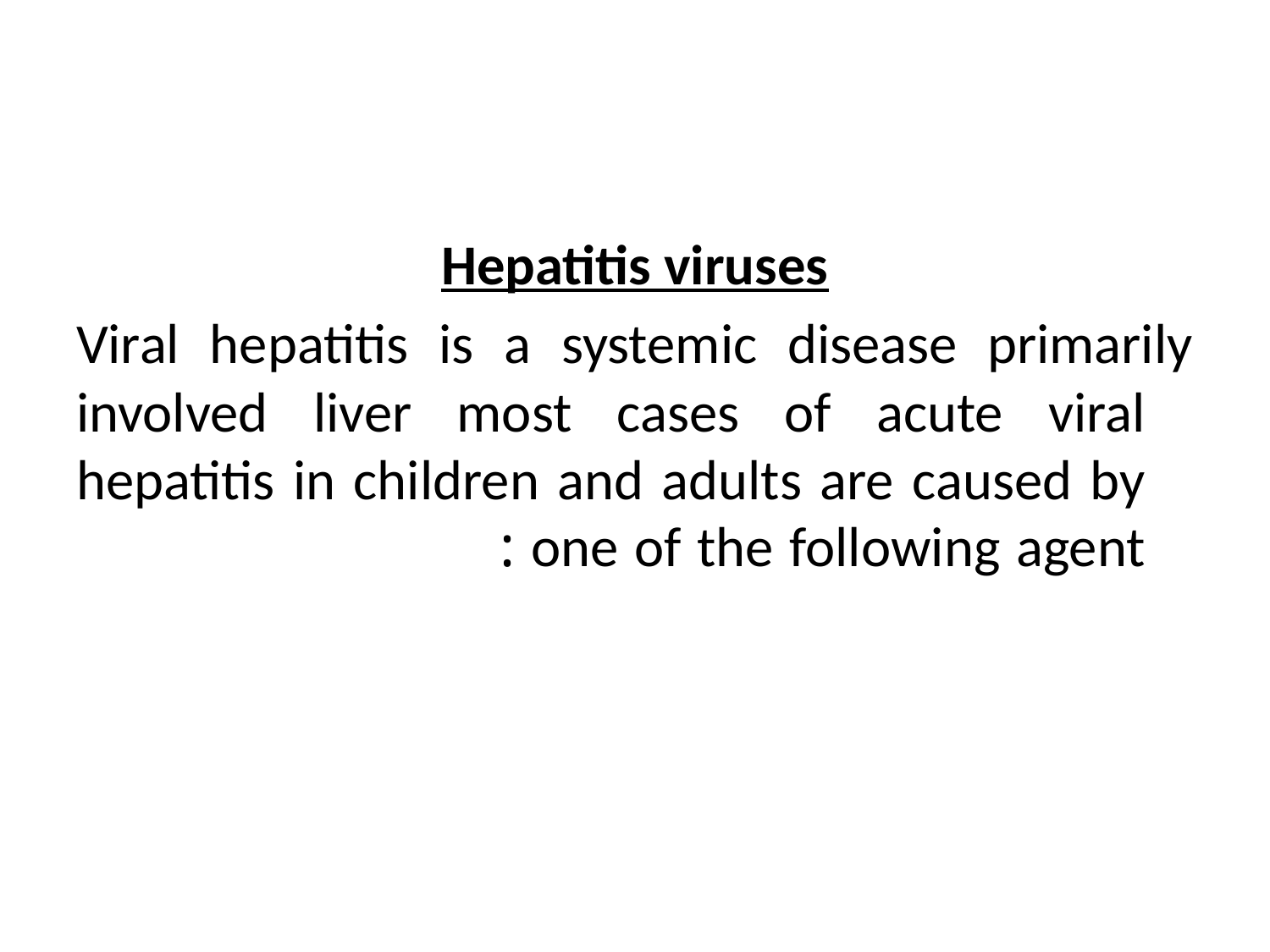

Hepatitis viruses
Viral hepatitis is a systemic disease primarily involved liver most cases of acute viral hepatitis in children and adults are caused by one of the following agent :